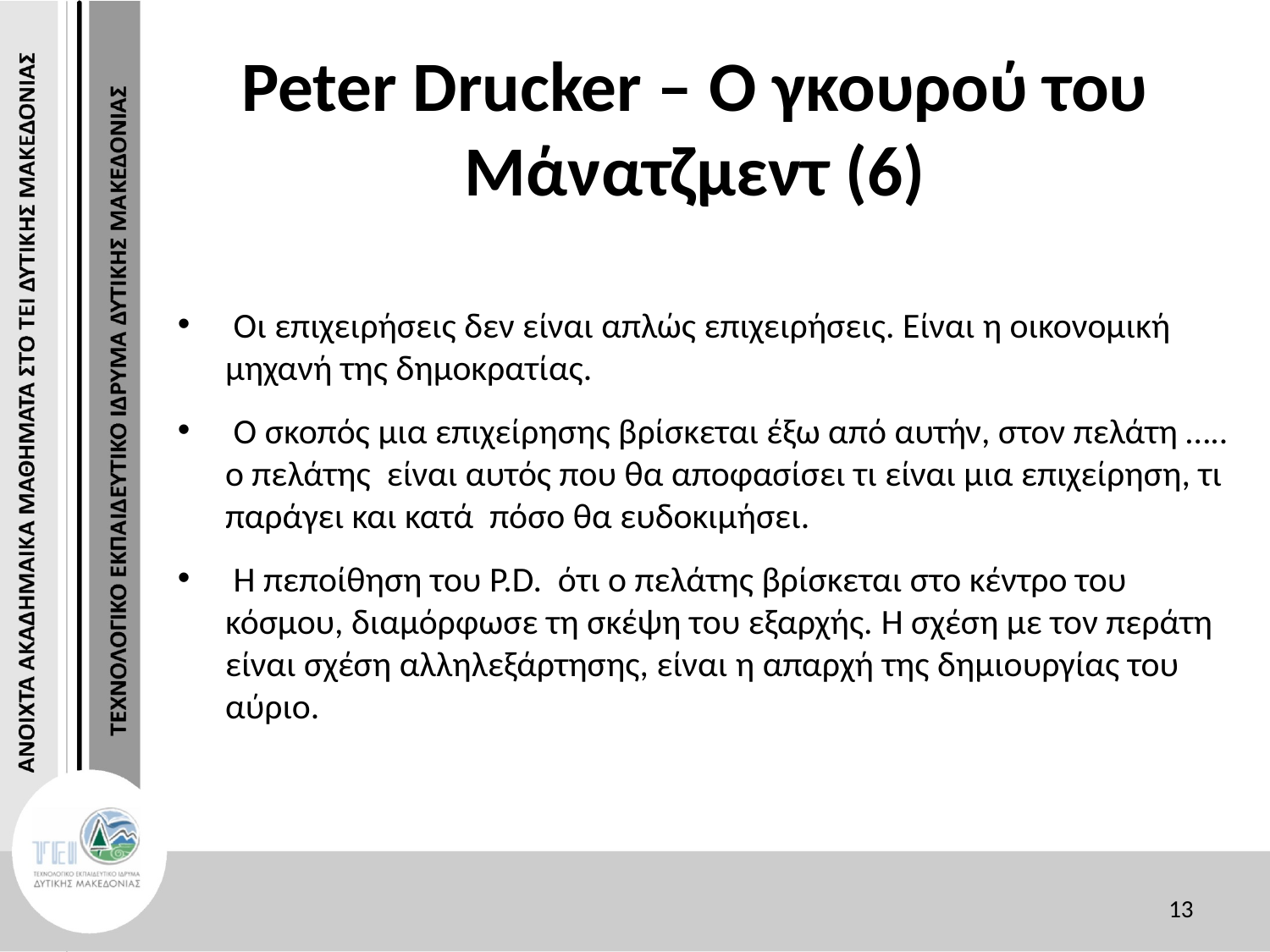

# Peter Drucker – Ο γκουρού του Μάνατζμεντ (6)
 Οι επιχειρήσεις δεν είναι απλώς επιχειρήσεις. Είναι η οικονομική μηχανή της δημοκρατίας.
 Ο σκοπός μια επιχείρησης βρίσκεται έξω από αυτήν, στον πελάτη ….. ο πελάτης  είναι αυτός που θα αποφασίσει τι είναι μια επιχείρηση, τι παράγει και κατά  πόσο θα ευδοκιμήσει.
 Η πεποίθηση του P.D.  ότι ο πελάτης βρίσκεται στο κέντρο του κόσμου, διαμόρφωσε τη σκέψη του εξαρχής. Η σχέση με τον περάτη είναι σχέση αλληλεξάρτησης, είναι η απαρχή της δημιουργίας του αύριο.
13